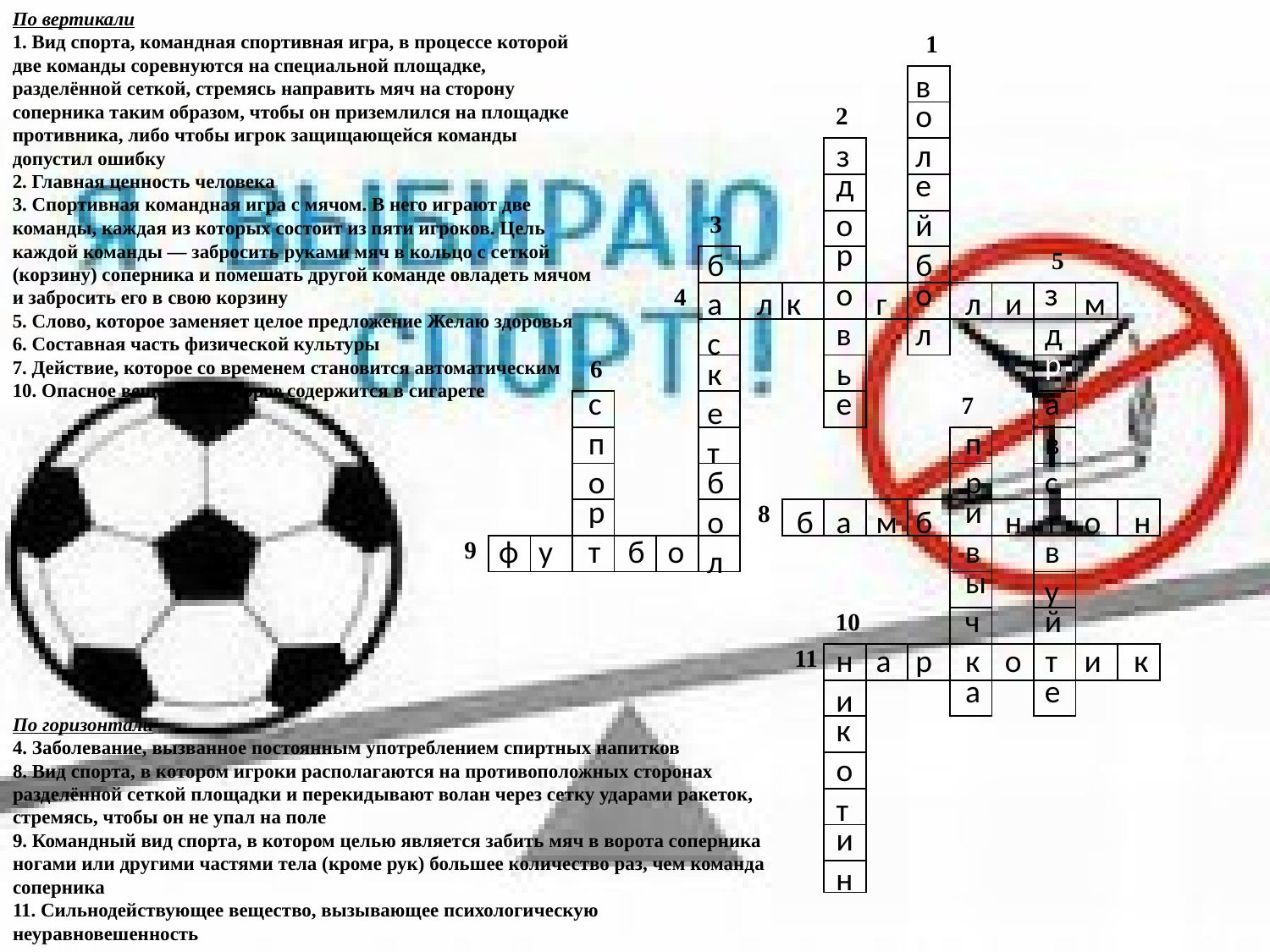

По вертикали
1. Вид спорта, командная спортивная игра, в процессе которой две команды соревнуются на специальной площадке, разделённой сеткой, стремясь направить мяч на сторону соперника таким образом, чтобы он приземлился на площадке противника, либо чтобы игрок защищающейся команды допустил ошибку 
2. Главная ценность человека 
3. Спортивная командная игра с мячом. В него играют две команды, каждая из которых состоит из пяти игроков. Цель каждой команды — забросить руками мяч в кольцо с сеткой (корзину) соперника и помешать другой команде овладеть мячом и забросить его в свою корзину 
5. Слово, которое заменяет целое предложение Желаю здоровья 
6. Составная часть физической культуры 
7. Действие, которое со временем становится автоматическим 
10. Опасное вещество, которое содержится в сигарете
|  |  |  |  |  |  |  |  |  |  |  | 1 |  |  |  |  |  |  |
| --- | --- | --- | --- | --- | --- | --- | --- | --- | --- | --- | --- | --- | --- | --- | --- | --- | --- |
|  |  |  |  |  |  |  |  |  |  |  |  |  |  |  |  |  |  |
|  |  |  |  |  |  |  |  |  | 2 |  |  |  |  |  |  |  |  |
|  |  |  |  |  |  |  |  |  |  |  |  |  |  |  |  |  |  |
|  |  |  |  |  |  |  |  |  |  |  |  |  |  |  |  |  |  |
|  |  |  |  |  |  | 3 |  |  |  |  |  |  |  |  |  |  |  |
|  |  |  |  |  |  |  |  |  |  |  |  |  |  | 5 |  |  |  |
|  |  |  |  |  | 4 |  |  |  |  |  |  |  |  |  |  |  |  |
|  |  |  |  |  |  |  |  |  |  |  |  |  |  |  |  |  |  |
|  |  |  | 6 |  |  |  |  |  |  |  |  |  |  |  |  |  |  |
|  |  |  |  |  |  |  |  |  |  |  |  | 7 |  |  |  |  |  |
|  |  |  |  |  |  |  |  |  |  |  |  |  |  |  |  |  |  |
|  |  |  |  |  |  |  |  |  |  |  |  |  |  |  |  |  |  |
|  |  |  |  |  |  |  | 8 |  |  |  |  |  |  |  |  |  |  |
| 9 |  |  |  |  |  |  |  |  |  |  |  |  |  |  |  |  |  |
|  |  |  |  |  |  |  |  |  |  |  |  |  |  |  |  |  |  |
|  |  |  |  |  |  |  |  |  | 10 |  |  |  |  |  |  |  |  |
|  |  |  |  |  |  |  |  | 11 |  |  |  |  |  |  |  |  |  |
|  |  |  |  |  |  |  |  |  |  |  |  |  |  |  |  |  |  |
|  |  |  |  |  |  |  |  |  |  |  |  |  |  |  |  |  |  |
|  |  |  |  |  |  |  |  |  |  |  |  |  |  |  |  |  |  |
|  |  |  |  |  |  |  |  |  |  |  |  |  |  |  |  |  |  |
|  |  |  |  |  |  |  |  |  |  |  |  |  |  |  |  |  |  |
|  |  |  |  |  |  |  |  |  |  |  |  |  |  |  |  |  |  |
в
о
з
л
д
е
о
й
р
б
б
о
о
з
а
л
к
г
л
и
м
в
л
д
с
р
к
ь
с
е
а
е
п
п
в
т
о
б
р
с
р
и
о
б
а
м
б
н
т
о
н
ф
у
т
б
о
в
в
л
ы
у
ч
й
н
а
р
к
о
т
и
к
а
е
и
По горизонтали
4. Заболевание, вызванное постоянным употреблением спиртных напитков
8. Вид спорта, в котором игроки располагаются на противоположных сторонах разделённой сеткой площадки и перекидывают волан через сетку ударами ракеток, стремясь, чтобы он не упал на поле
9. Командный вид спорта, в котором целью является забить мяч в ворота соперника ногами или другими частями тела (кроме рук) большее количество раз, чем команда соперника
11. Сильнодействующее вещество, вызывающее психологическую неуравновешенность

к
о
т
и
н